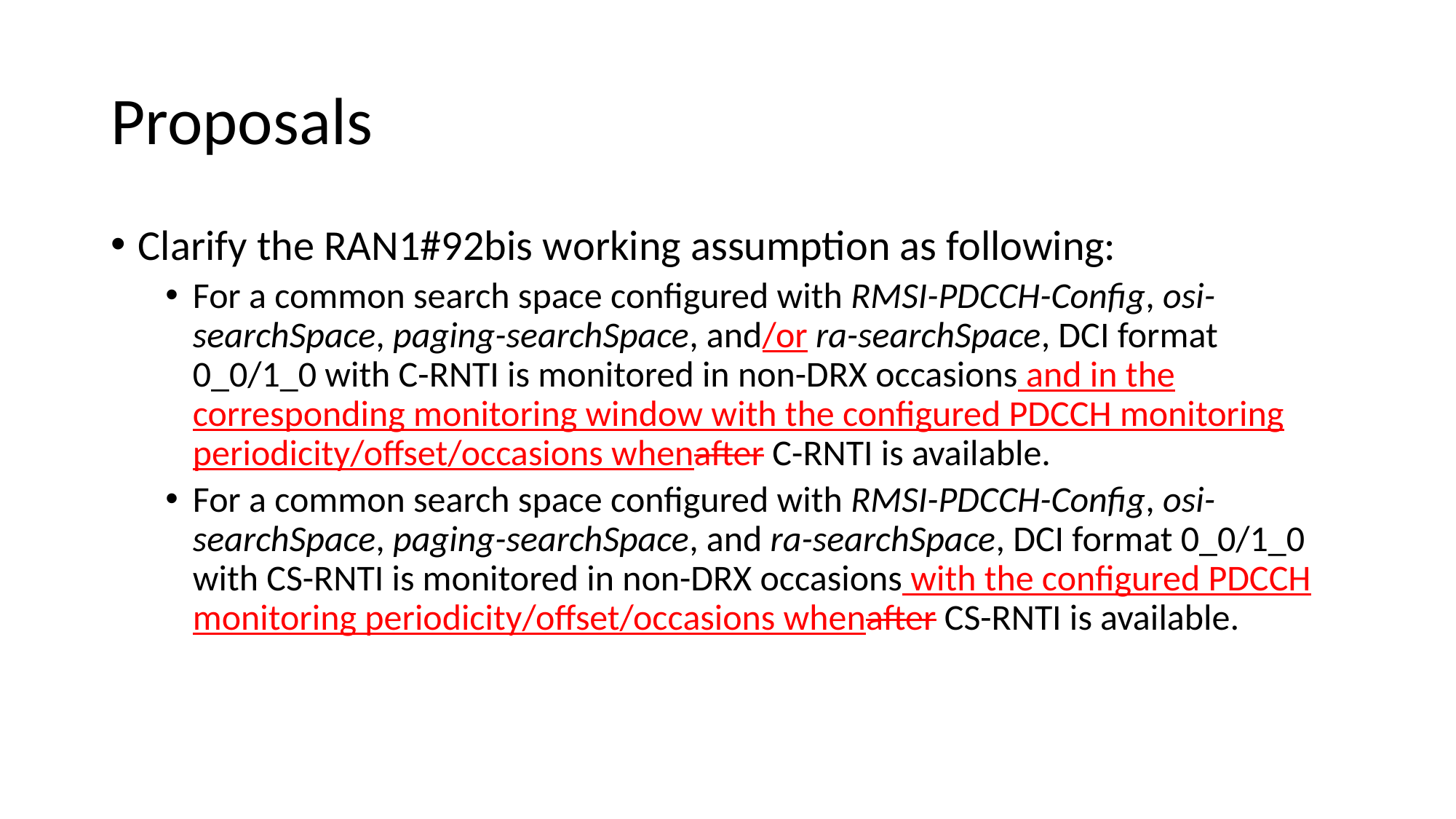

# Proposals
Clarify the RAN1#92bis working assumption as following:
For a common search space configured with RMSI-PDCCH-Config, osi-searchSpace, paging-searchSpace, and/or ra-searchSpace, DCI format 0_0/1_0 with C-RNTI is monitored in non-DRX occasions and in the corresponding monitoring window with the configured PDCCH monitoring periodicity/offset/occasions whenafter C-RNTI is available.
For a common search space configured with RMSI-PDCCH-Config, osi-searchSpace, paging-searchSpace, and ra-searchSpace, DCI format 0_0/1_0 with CS-RNTI is monitored in non-DRX occasions with the configured PDCCH monitoring periodicity/offset/occasions whenafter CS-RNTI is available.